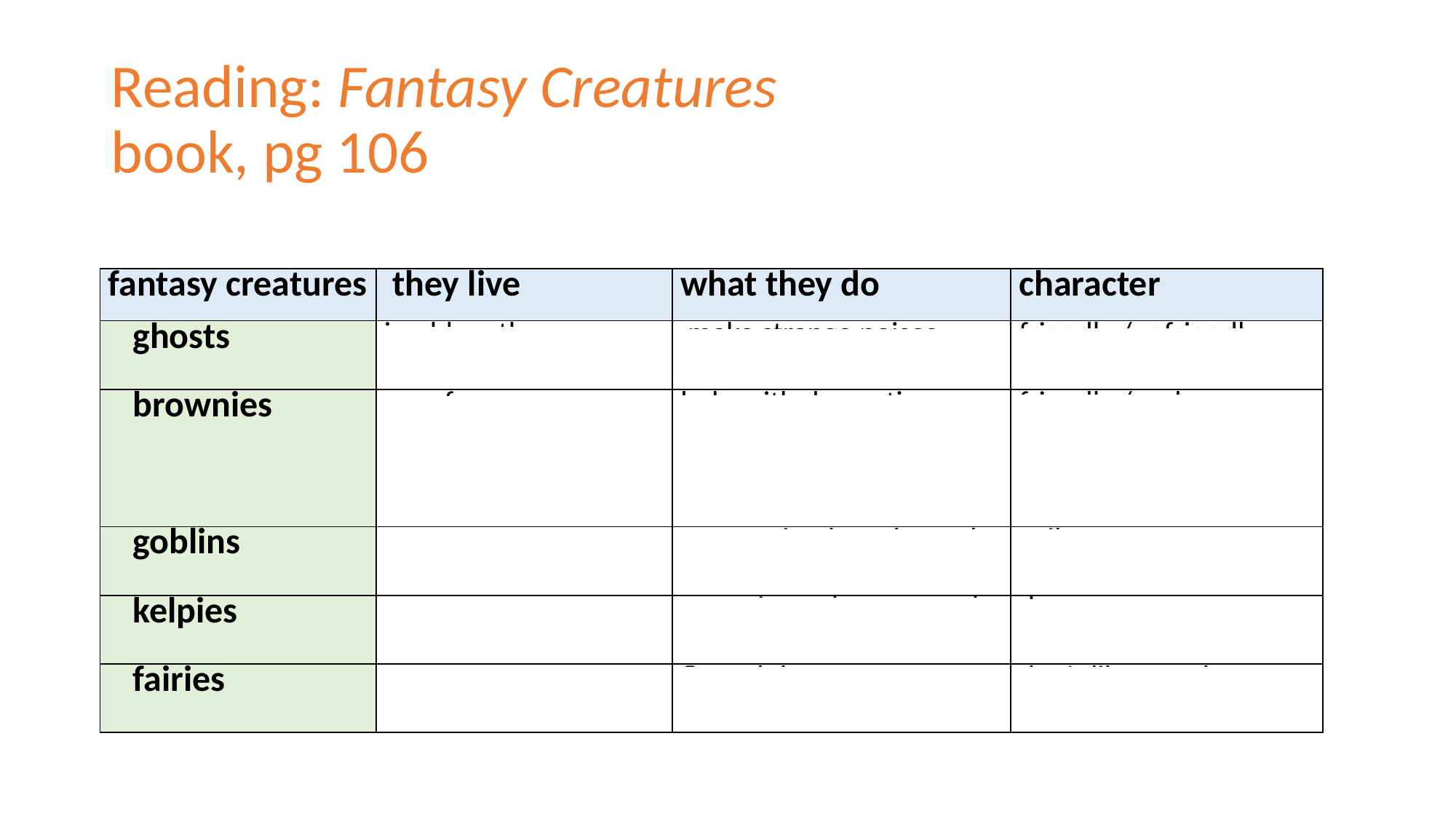

# Reading: Fantasy Creatures book, pg 106
| fantasy creatures | they live | what they do | character |
| --- | --- | --- | --- |
| ghosts | in old castles | make strange noises | friendly /unfriendly |
| brownies | on a farm | help with domestic chores, play tricks | friendly / rude |
| goblins | outside | scare animals and people | evil |
| kelpies | close to water | sometimes drown people | dangerous |
| fairies | In filed / meadow | fly and dance | don't like people |